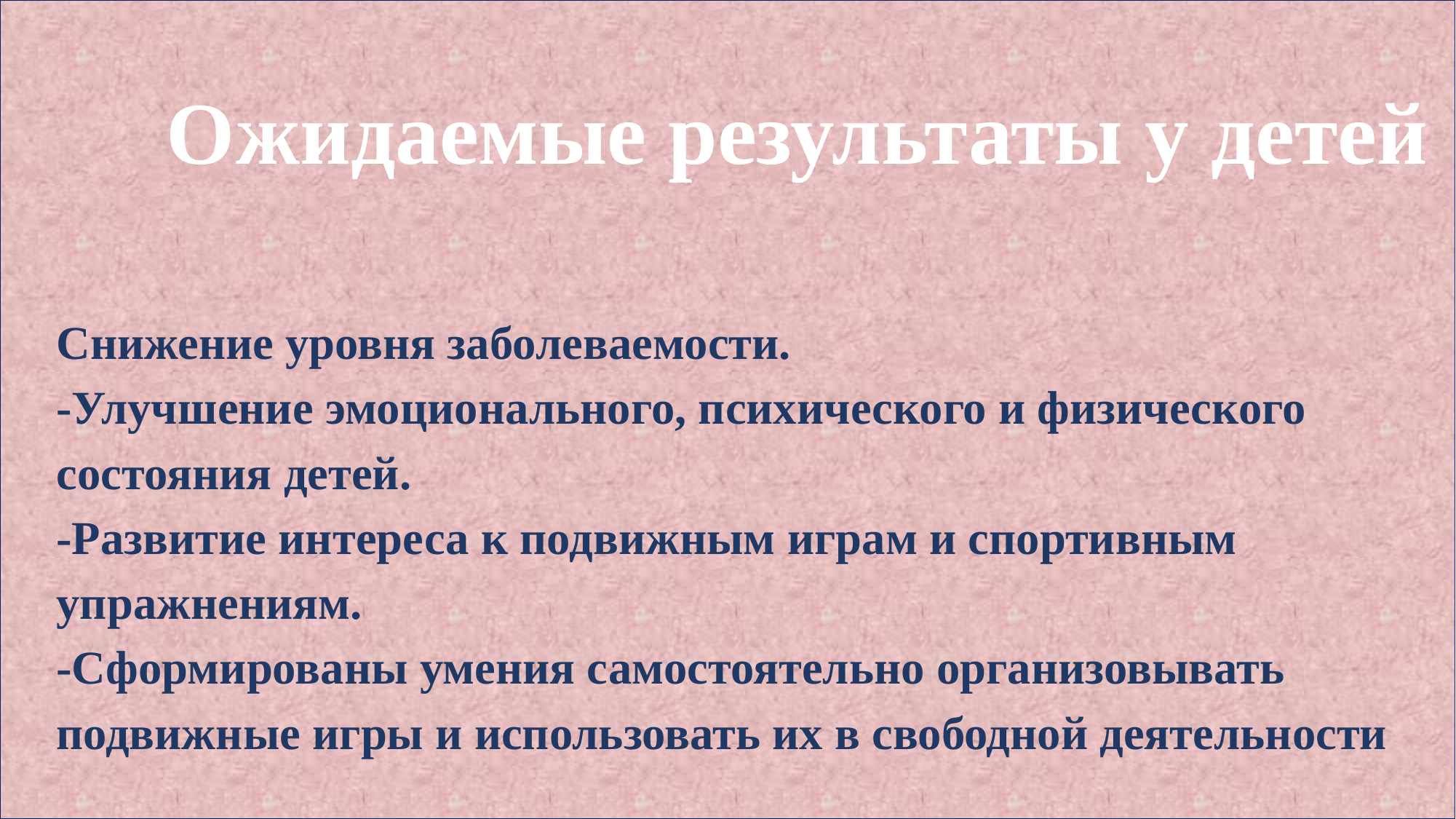

# Ожидаемые результаты у детей Снижение уровня заболеваемости. -Улучшение эмоционального, психического и физического состояния детей. -Развитие интереса к подвижным играм и спортивным упражнениям. -Сформированы умения самостоятельно организовывать подвижные игры и использовать их в свободной деятельности